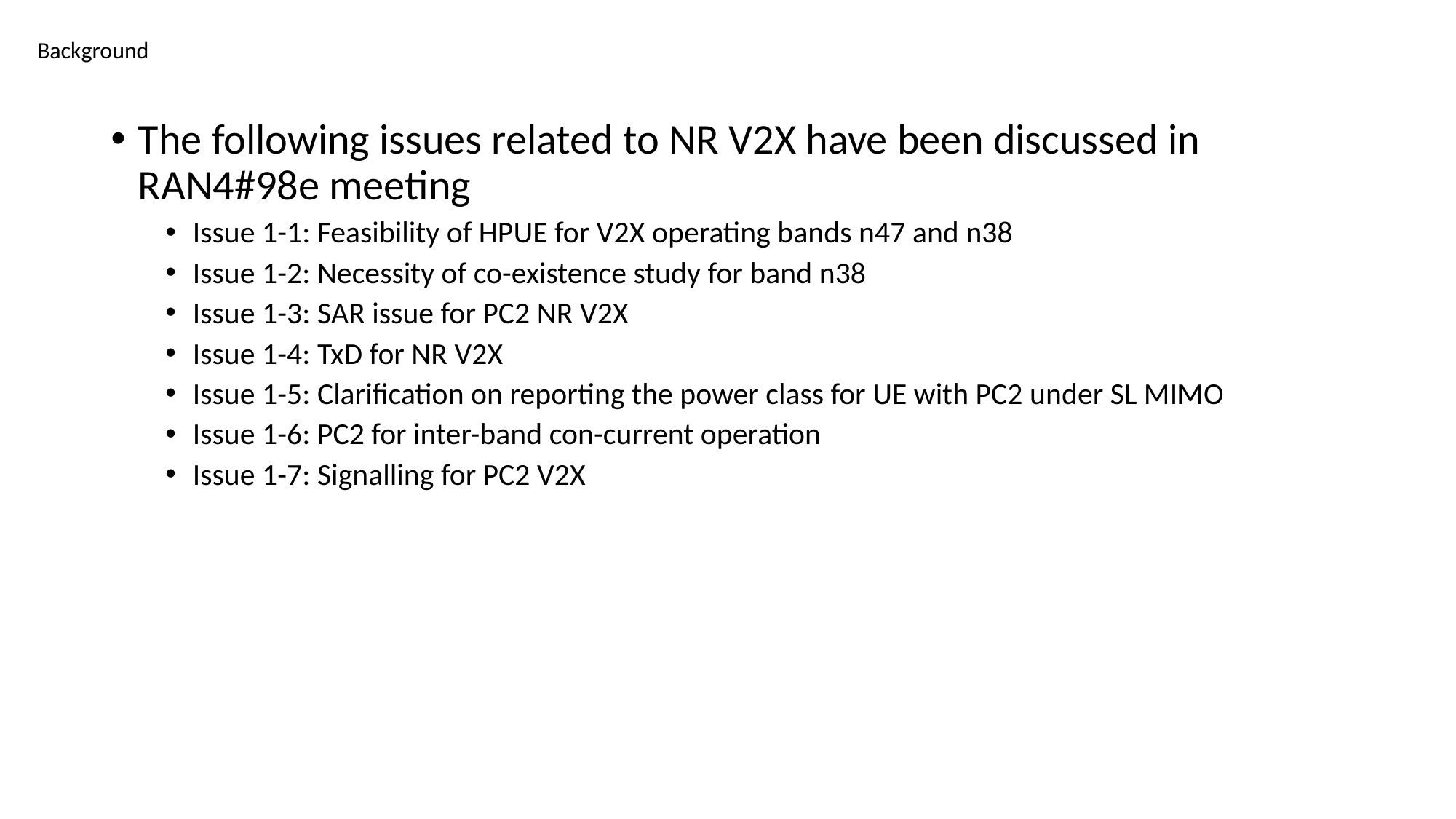

# Background
The following issues related to NR V2X have been discussed in RAN4#98e meeting
Issue 1-1: Feasibility of HPUE for V2X operating bands n47 and n38
Issue 1-2: Necessity of co-existence study for band n38
Issue 1-3: SAR issue for PC2 NR V2X
Issue 1-4: TxD for NR V2X
Issue 1-5: Clarification on reporting the power class for UE with PC2 under SL MIMO
Issue 1-6: PC2 for inter-band con-current operation
Issue 1-7: Signalling for PC2 V2X